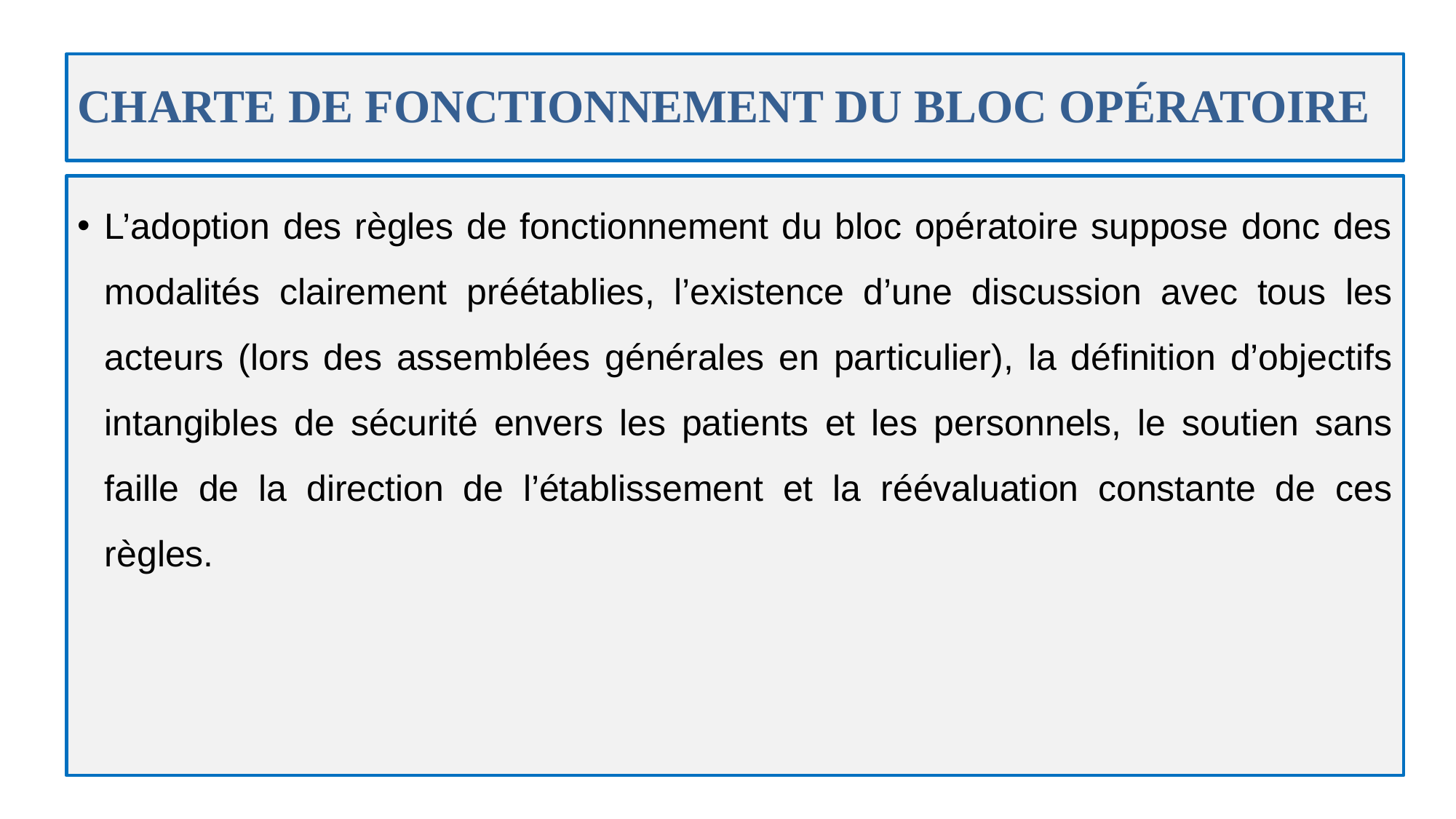

CHARTE DE FONCTIONNEMENT DU BLOC OPÉRATOIRE
L’adoption des règles de fonctionnement du bloc opératoire suppose donc des modalités clairement préétablies, l’existence d’une discussion avec tous les acteurs (lors des assemblées générales en particulier), la définition d’objectifs intangibles de sécurité envers les patients et les personnels, le soutien sans faille de la direction de l’établissement et la réévaluation constante de ces règles.